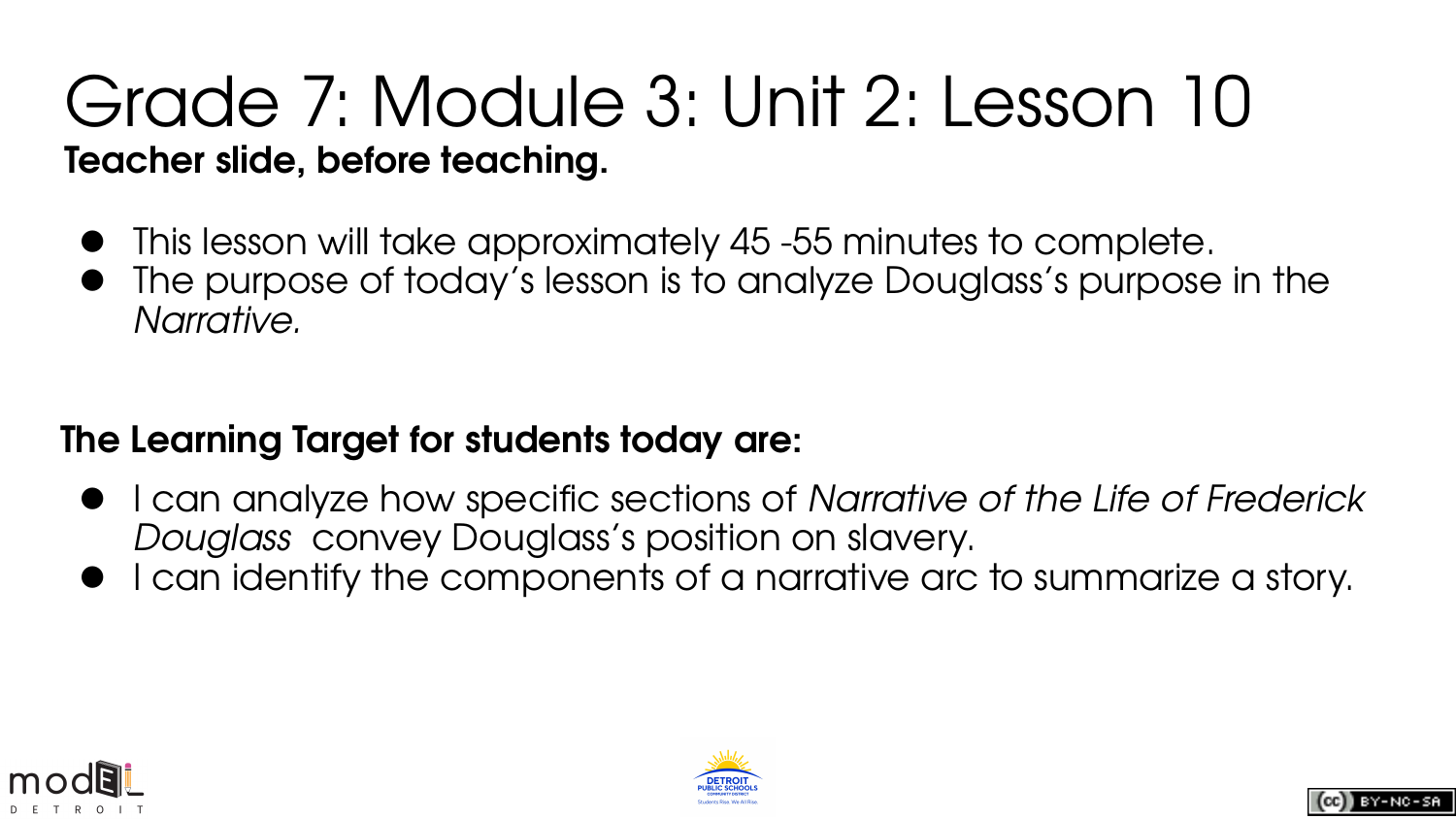

Grade 7: Module 3: Unit 2: Lesson 10
Teacher slide, before teaching.

This lesson will take approximately 45 -55 minutes to complete.
The purpose of today’s lesson is to analyze Douglass’s purpose in the Narrative.

The Learning Target for students today are:
I can analyze how specific sections of Narrative of the Life of Frederick Douglass  convey Douglass’s position on slavery.
I can identify the components of a narrative arc to summarize a story.